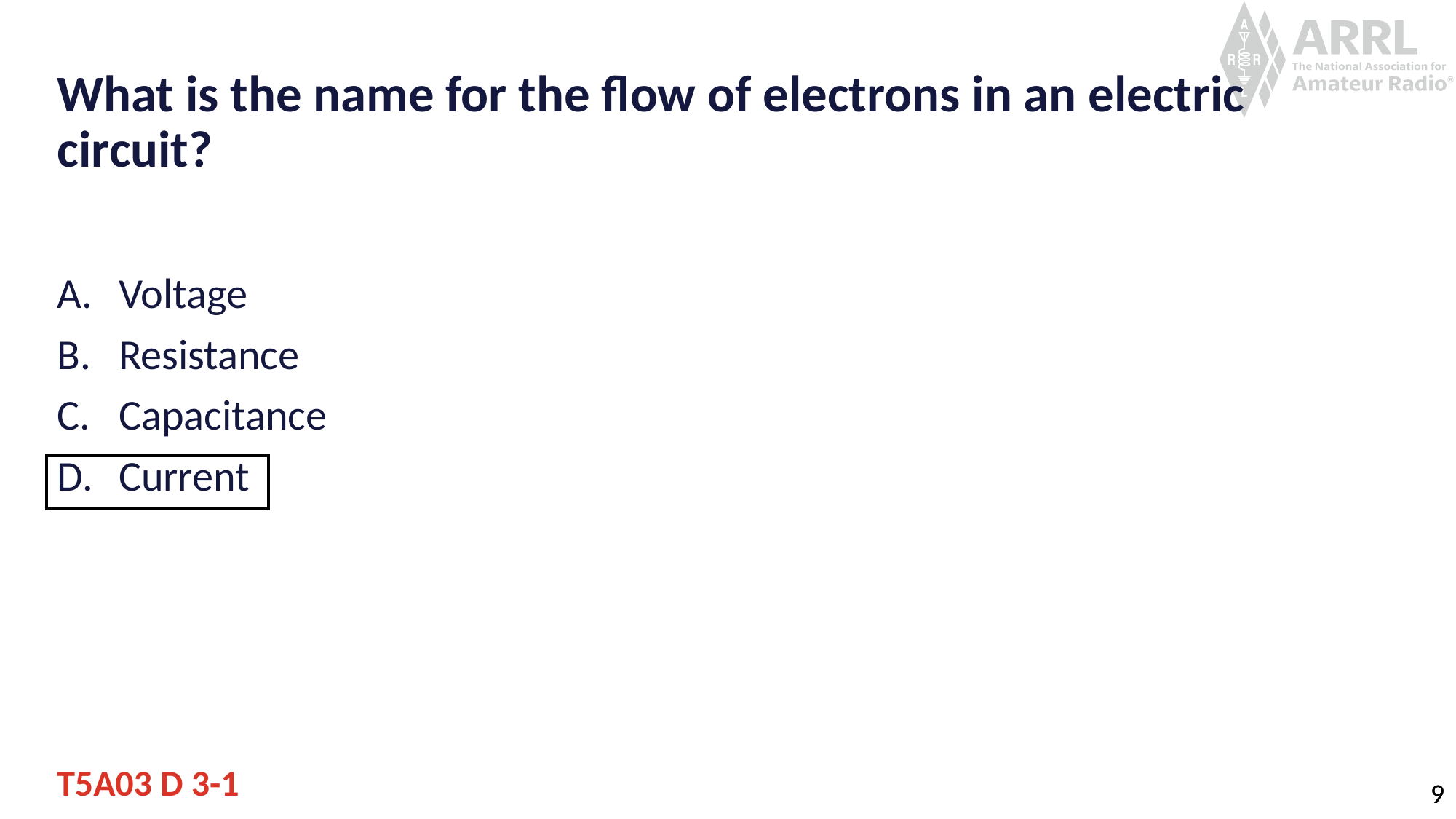

# What is the name for the flow of electrons in an electric circuit?
Voltage
Resistance
Capacitance
Current

T5A03 D 3-1